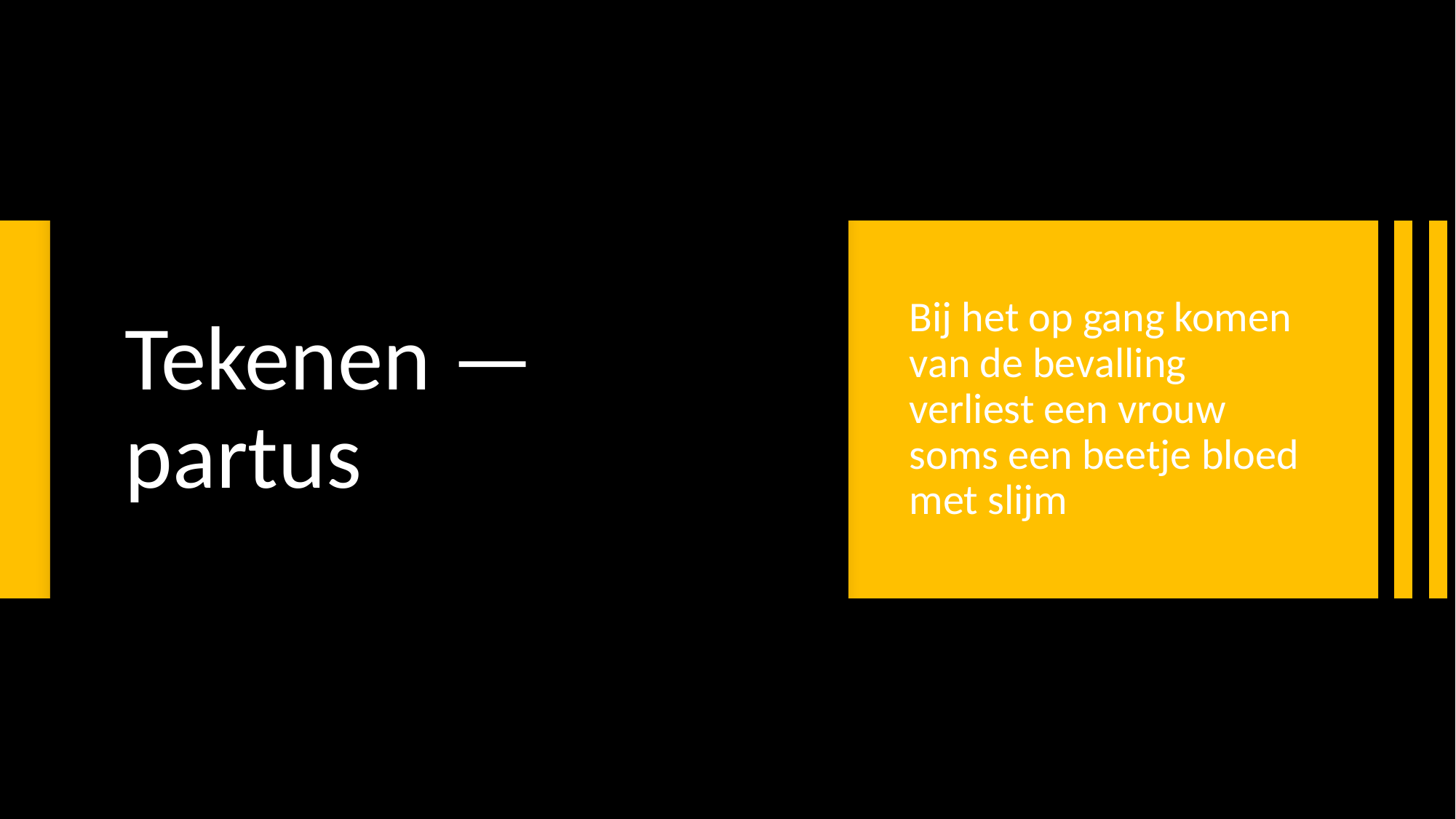

# Tekenen — partus

Bij het op gang komen van de bevalling verliest een vrouw soms een beetje bloed met slijm